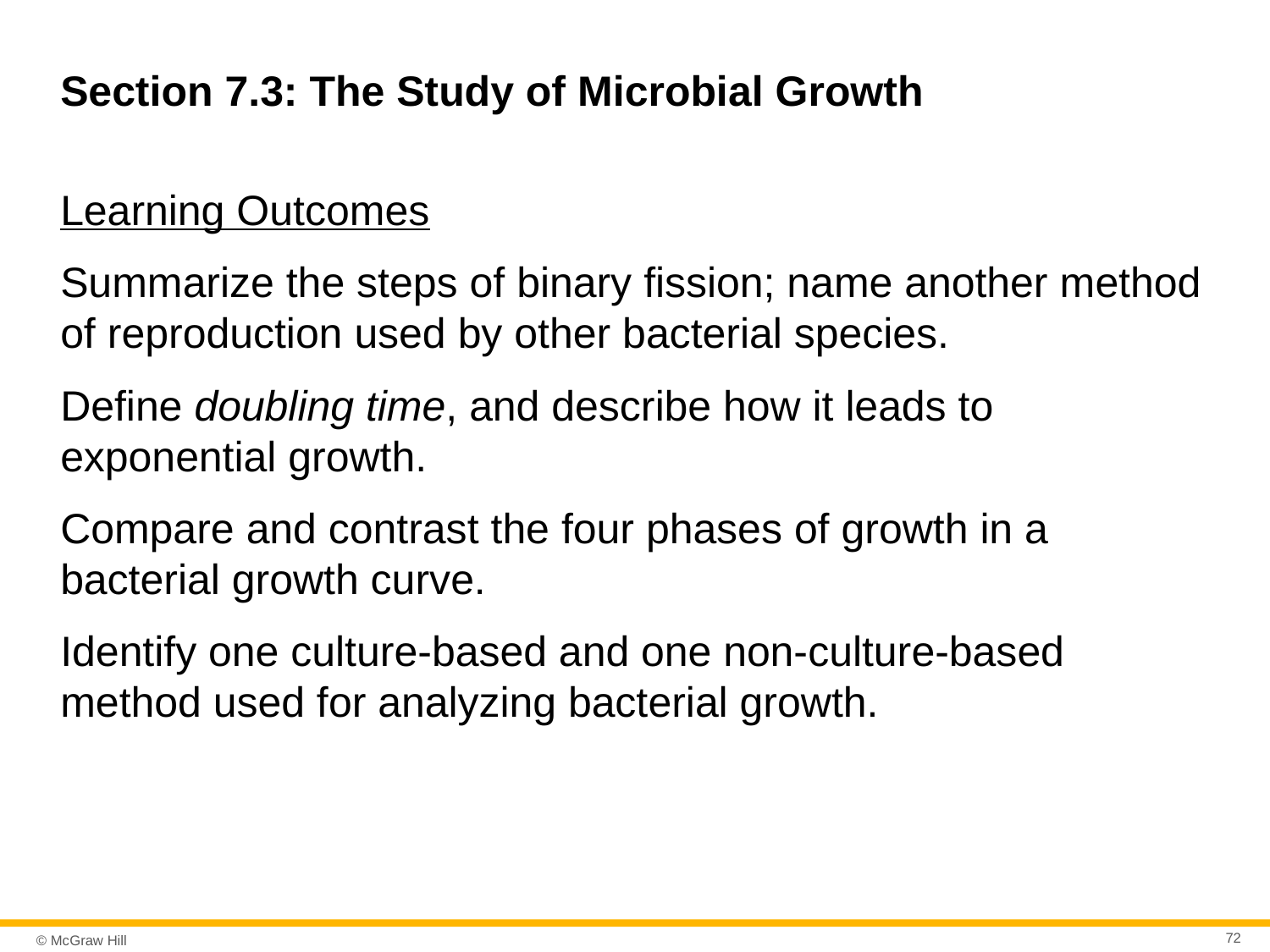

# Section 7.3: The Study of Microbial Growth
Learning Outcomes
Summarize the steps of binary fission; name another method of reproduction used by other bacterial species.
Define doubling time, and describe how it leads to exponential growth.
Compare and contrast the four phases of growth in a bacterial growth curve.
Identify one culture-based and one non-culture-based method used for analyzing bacterial growth.